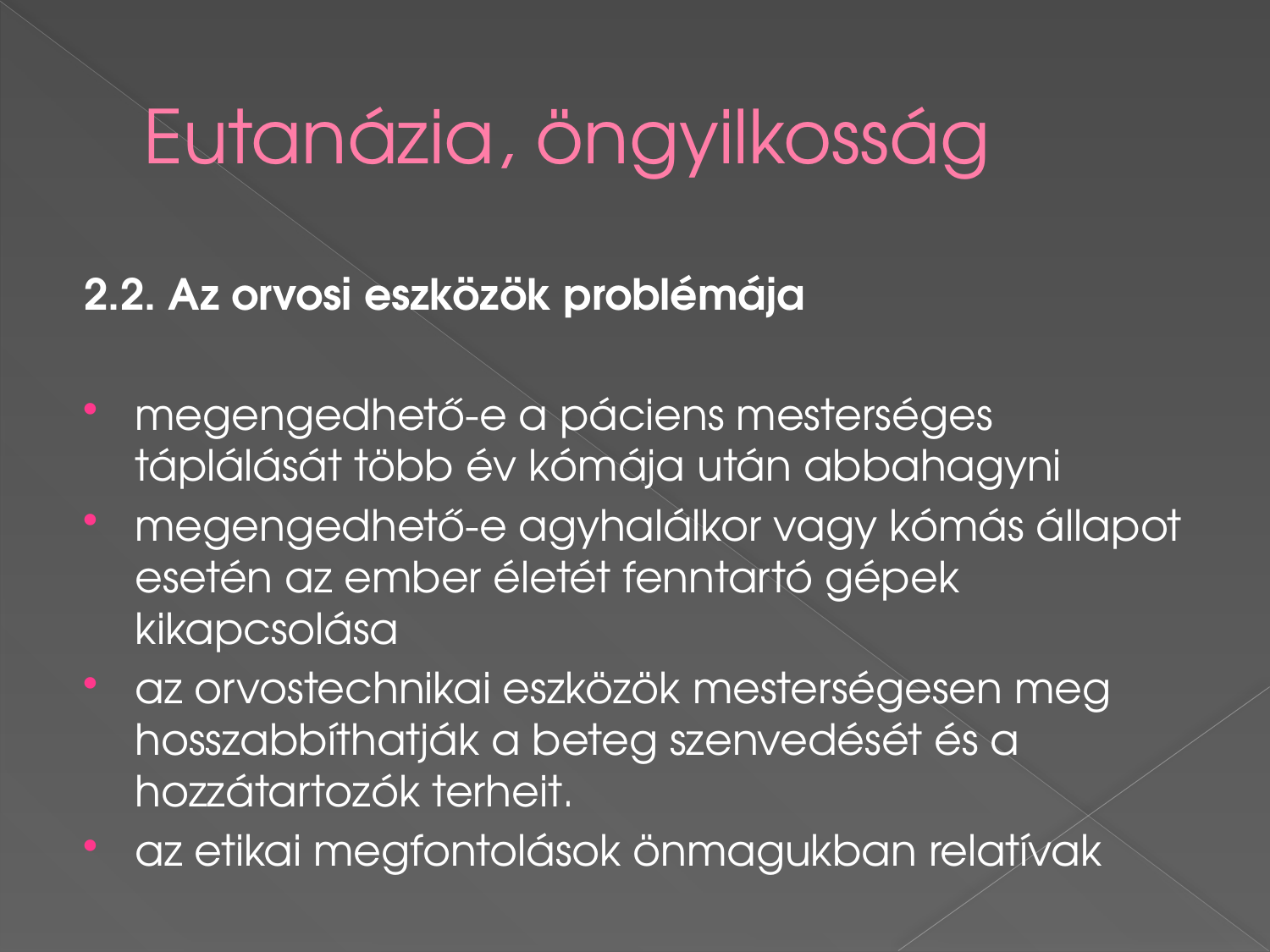

# Eutanázia, öngyilkosság
2.2. Az orvosi eszközök problémája

megengedhető-e a páciens mesterséges táplálását több év kómája után abbahagyni
megengedhető-e agyhalálkor vagy kómás állapot esetén az ember életét fenntartó gépek kikapcsolása
az orvostechnikai eszközök mesterségesen meg hosszabbíthatják a beteg szenvedését és a hozzátartozók terheit.
az etikai megfontolások önmagukban relatívak